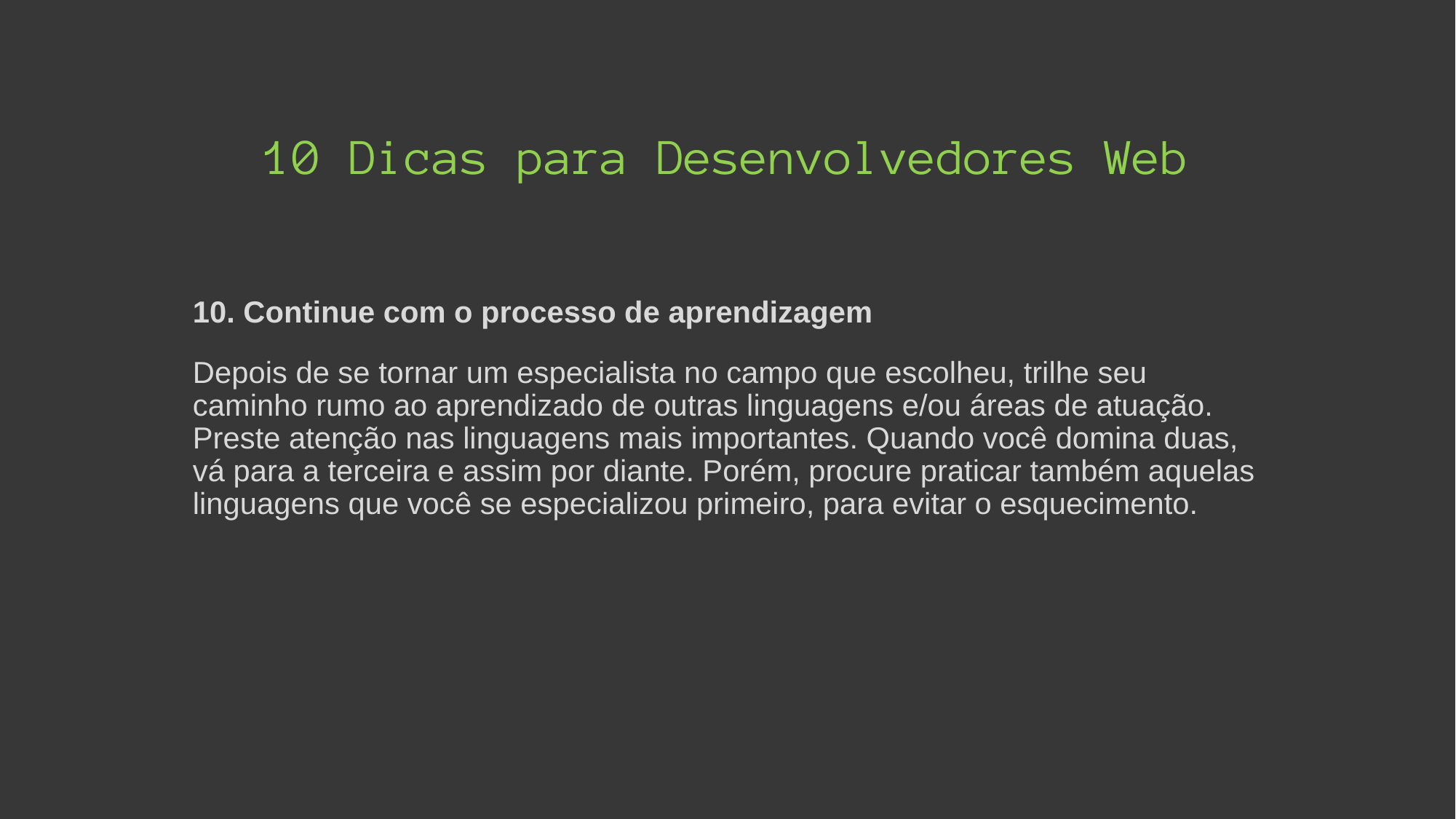

# 10 Dicas para Desenvolvedores Web

10. Continue com o processo de aprendizagem
Depois de se tornar um especialista no campo que escolheu, trilhe seu caminho rumo ao aprendizado de outras linguagens e/ou áreas de atuação. Preste atenção nas linguagens mais importantes. Quando você domina duas, vá para a terceira e assim por diante. Porém, procure praticar também aquelas linguagens que você se especializou primeiro, para evitar o esquecimento.